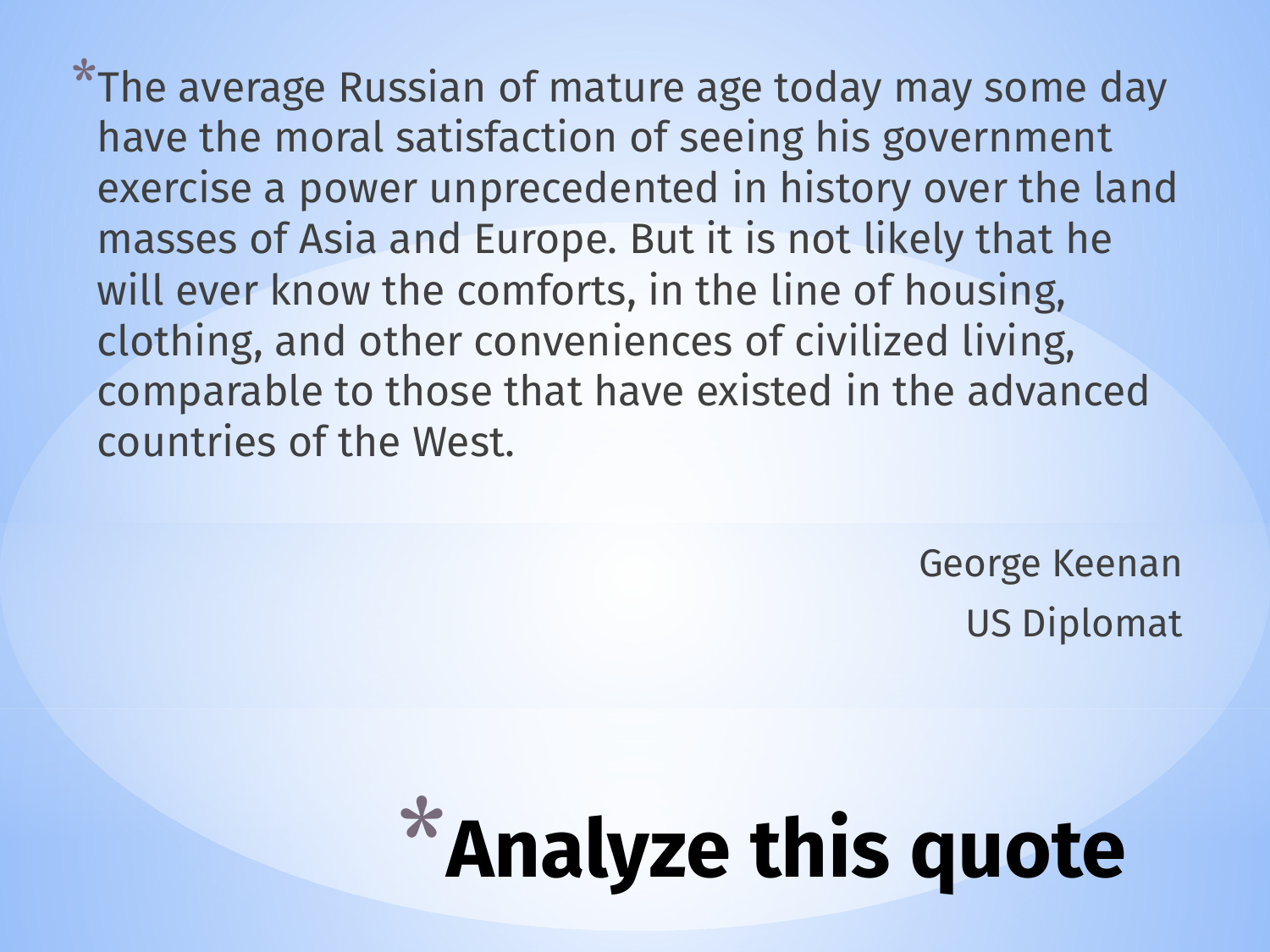

The average Russian of mature age today may some day have the moral satisfaction of seeing his government exercise a power unprecedented in history over the land masses of Asia and Europe. But it is not likely that he will ever know the comforts, in the line of housing, clothing, and other conveniences of civilized living, comparable to those that have existed in the advanced countries of the West.

George Keenan
US Diplomat
# Analyze this quote